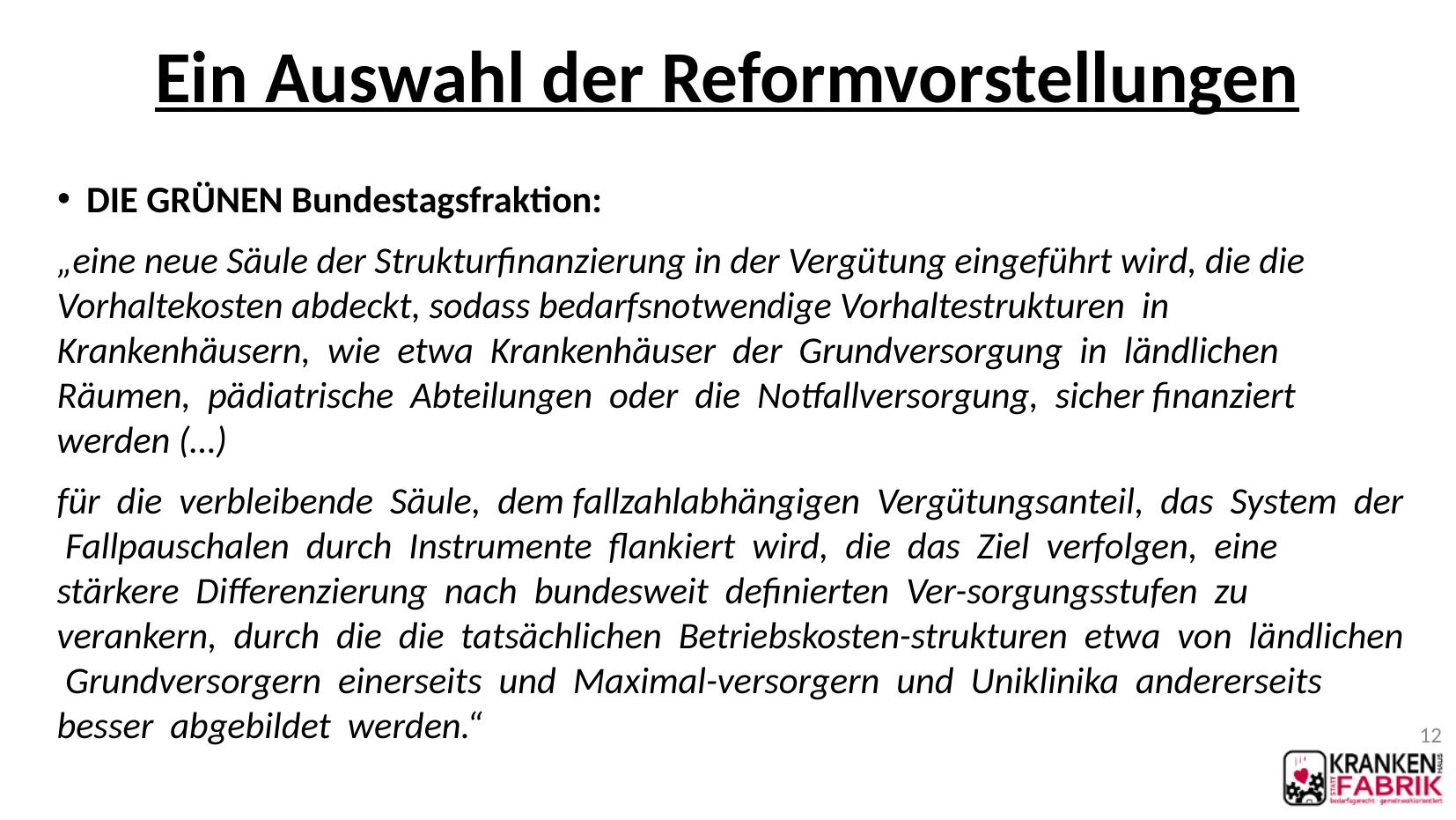

Ein Auswahl der Reformvorstellungen
DIE GRÜNEN Bundestagsfraktion:
„eine neue Säule der Strukturfinanzierung in der Vergütung eingeführt wird, die die Vorhaltekosten abdeckt, sodass bedarfsnotwendige Vorhaltestrukturen  in  Krankenhäusern,  wie  etwa  Krankenhäuser  der  Grundversorgung  in  ländlichen  Räumen,  pädiatrische  Abteilungen  oder  die  Notfallversorgung,  sicher finanziert werden (…)
für  die  verbleibende  Säule,  dem fallzahlabhängigen  Vergütungsanteil,  das  System  der  Fallpauschalen  durch  Instrumente  flankiert  wird,  die  das  Ziel  verfolgen,  eine  stärkere  Differenzierung  nach  bundesweit  definierten  Ver-sorgungsstufen  zu  verankern,  durch  die  die  tatsächlichen  Betriebskosten-strukturen  etwa  von  ländlichen  Grundversorgern  einerseits  und  Maximal-versorgern  und  Uniklinika  andererseits  besser  abgebildet  werden.“

12